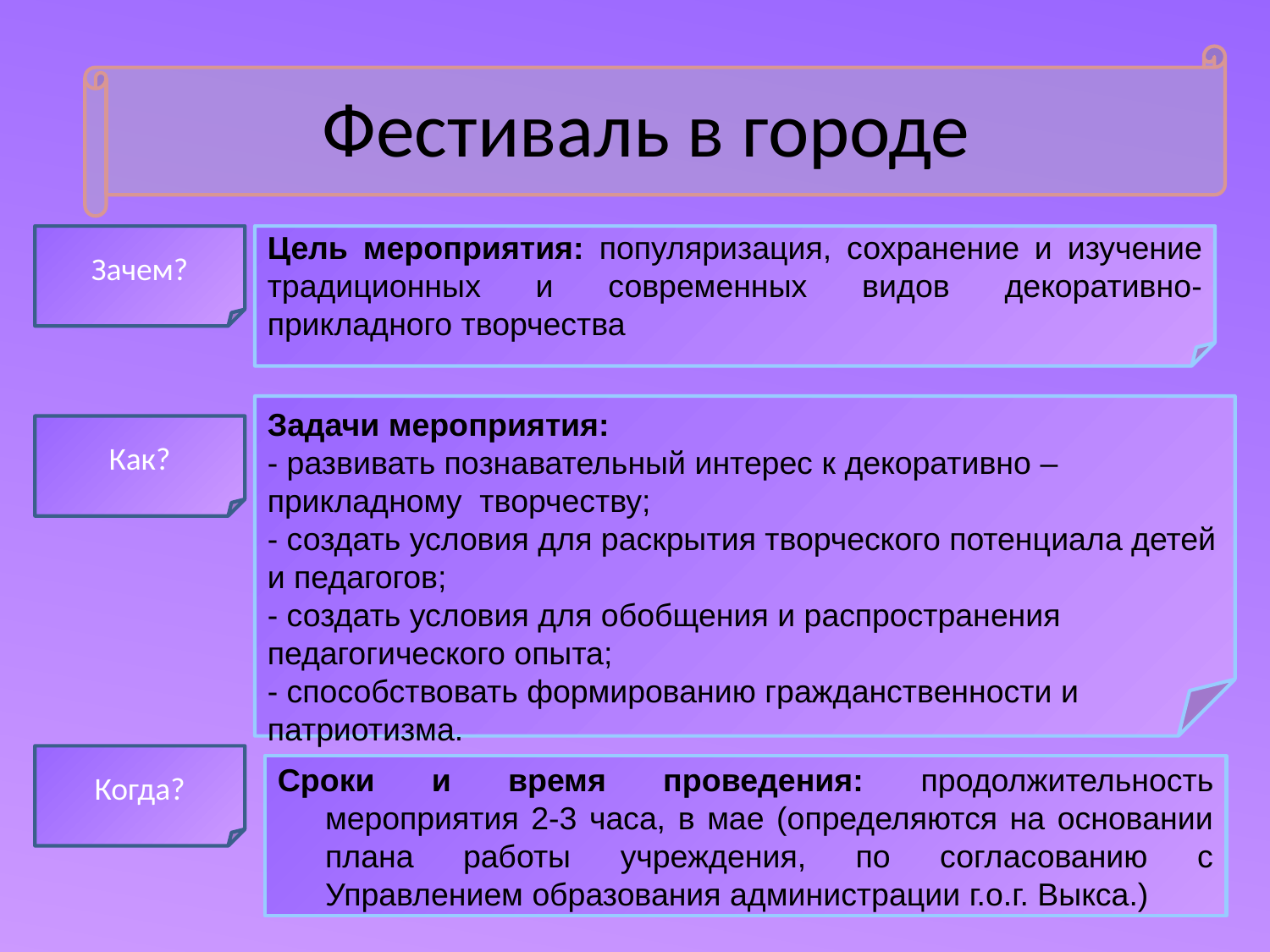

# Фестиваль в городе

Зачем?
Цель мероприятия: популяризация, сохранение и изучение традиционных и современных видов декоративно-прикладного творчества

Задачи мероприятия:
- развивать познавательный интерес к декоративно – прикладному  творчеству;
- создать условия для раскрытия творческого потенциала детей и педагогов;
- создать условия для обобщения и распространения педагогического опыта;
- способствовать формированию гражданственности и патриотизма.
Как?
Когда?
Сроки и время проведения: продолжительность мероприятия 2-3 часа, в мае (определяются на основании плана работы учреждения, по согласованию с Управлением образования администрации г.о.г. Выкса.)